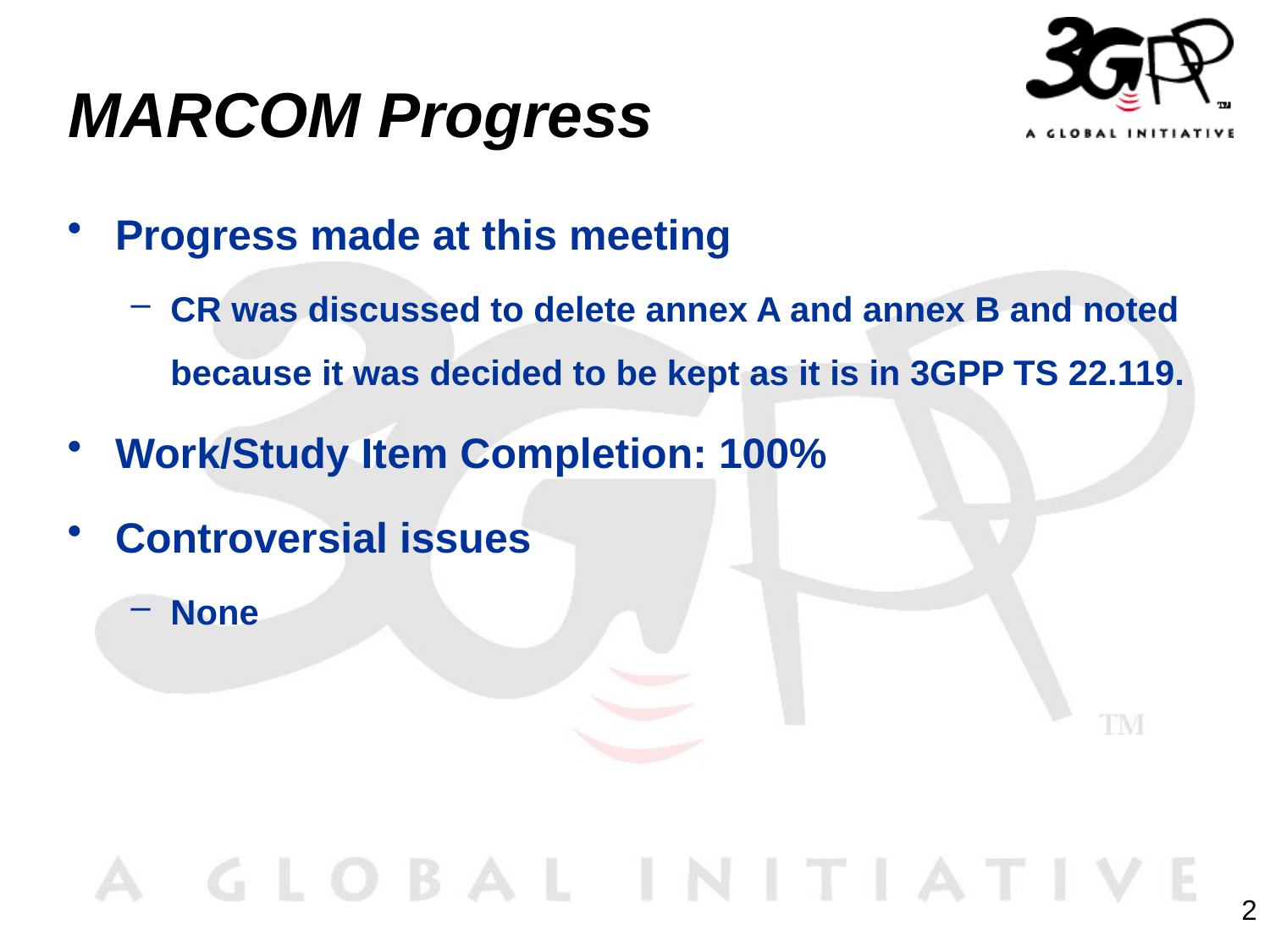

# MARCOM Progress
Progress made at this meeting
CR was discussed to delete annex A and annex B and noted because it was decided to be kept as it is in 3GPP TS 22.119.
Work/Study Item Completion: 100%
Controversial issues
None
2